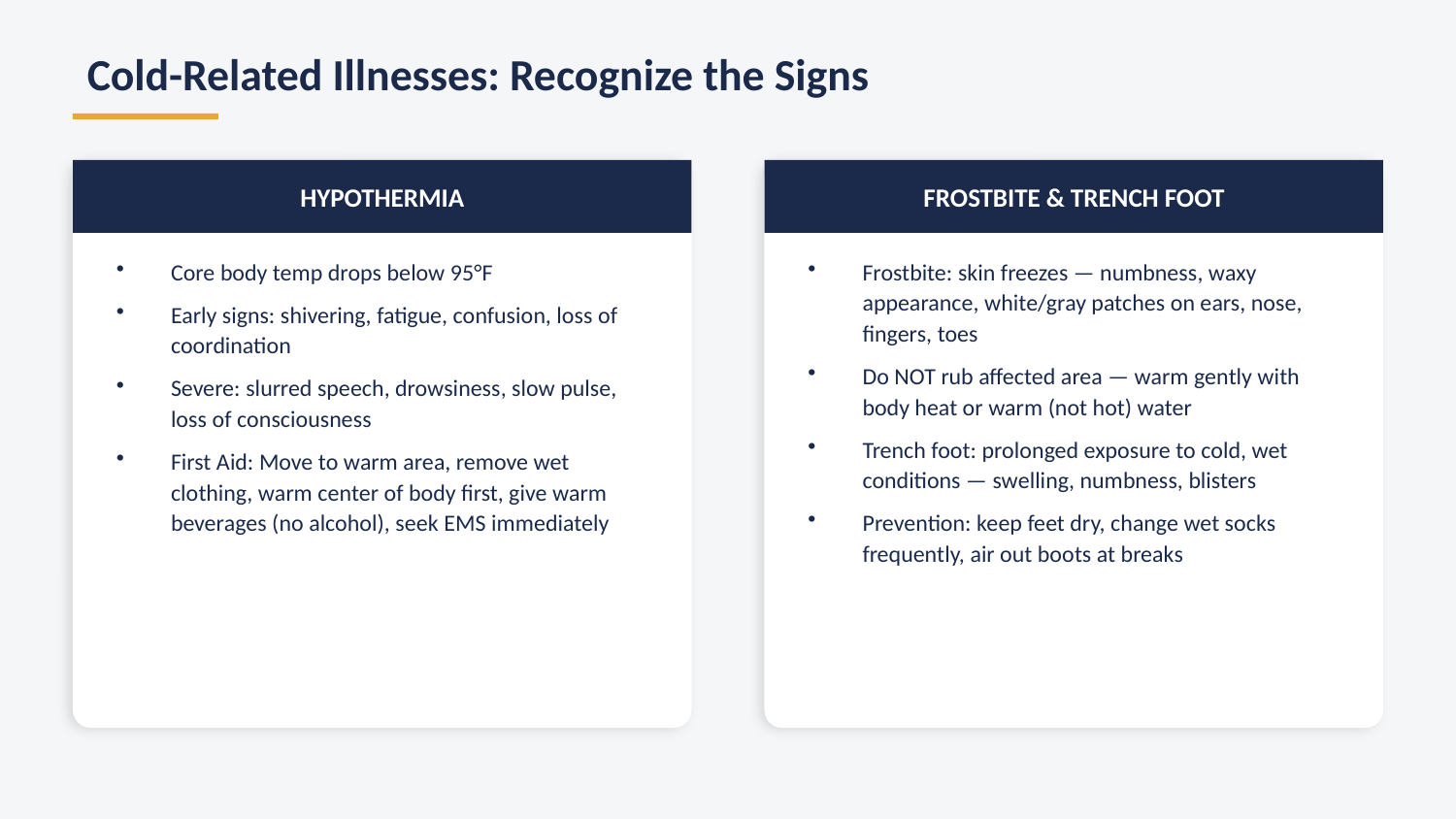

Cold-Related Illnesses: Recognize the Signs

HYPOTHERMIA

FROSTBITE & TRENCH FOOT
Core body temp drops below 95°F
Early signs: shivering, fatigue, confusion, loss of coordination
Severe: slurred speech, drowsiness, slow pulse, loss of consciousness
First Aid: Move to warm area, remove wet clothing, warm center of body first, give warm beverages (no alcohol), seek EMS immediately
Frostbite: skin freezes — numbness, waxy appearance, white/gray patches on ears, nose, fingers, toes
Do NOT rub affected area — warm gently with body heat or warm (not hot) water
Trench foot: prolonged exposure to cold, wet conditions — swelling, numbness, blisters
Prevention: keep feet dry, change wet socks frequently, air out boots at breaks